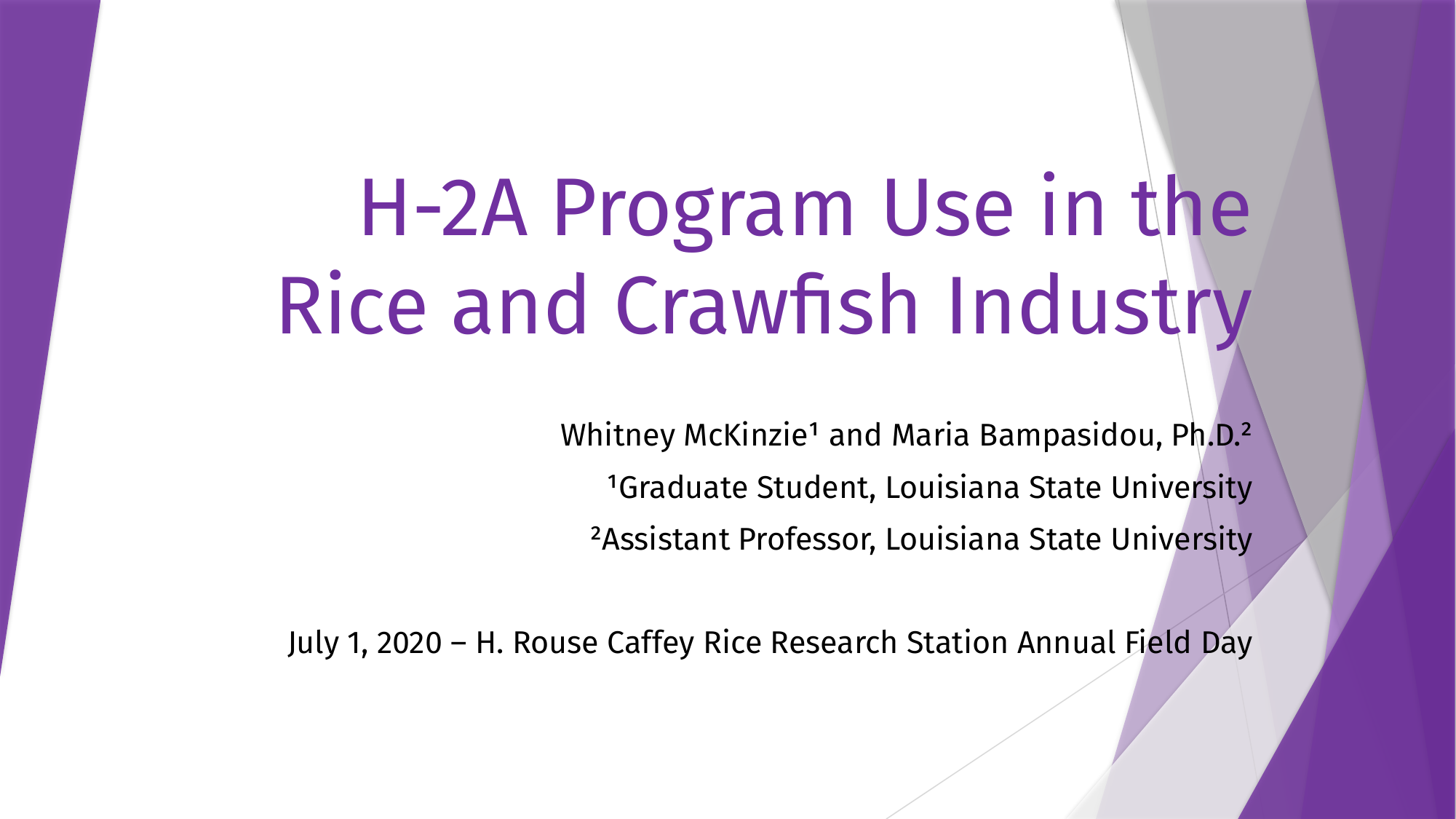

# H-2A Program Use in the Rice and Crawfish Industry
Whitney McKinzie¹ and Maria Bampasidou, Ph.D.²
¹Graduate Student, Louisiana State University
²Assistant Professor, Louisiana State University

July 1, 2020 – H. Rouse Caffey Rice Research Station Annual Field Day